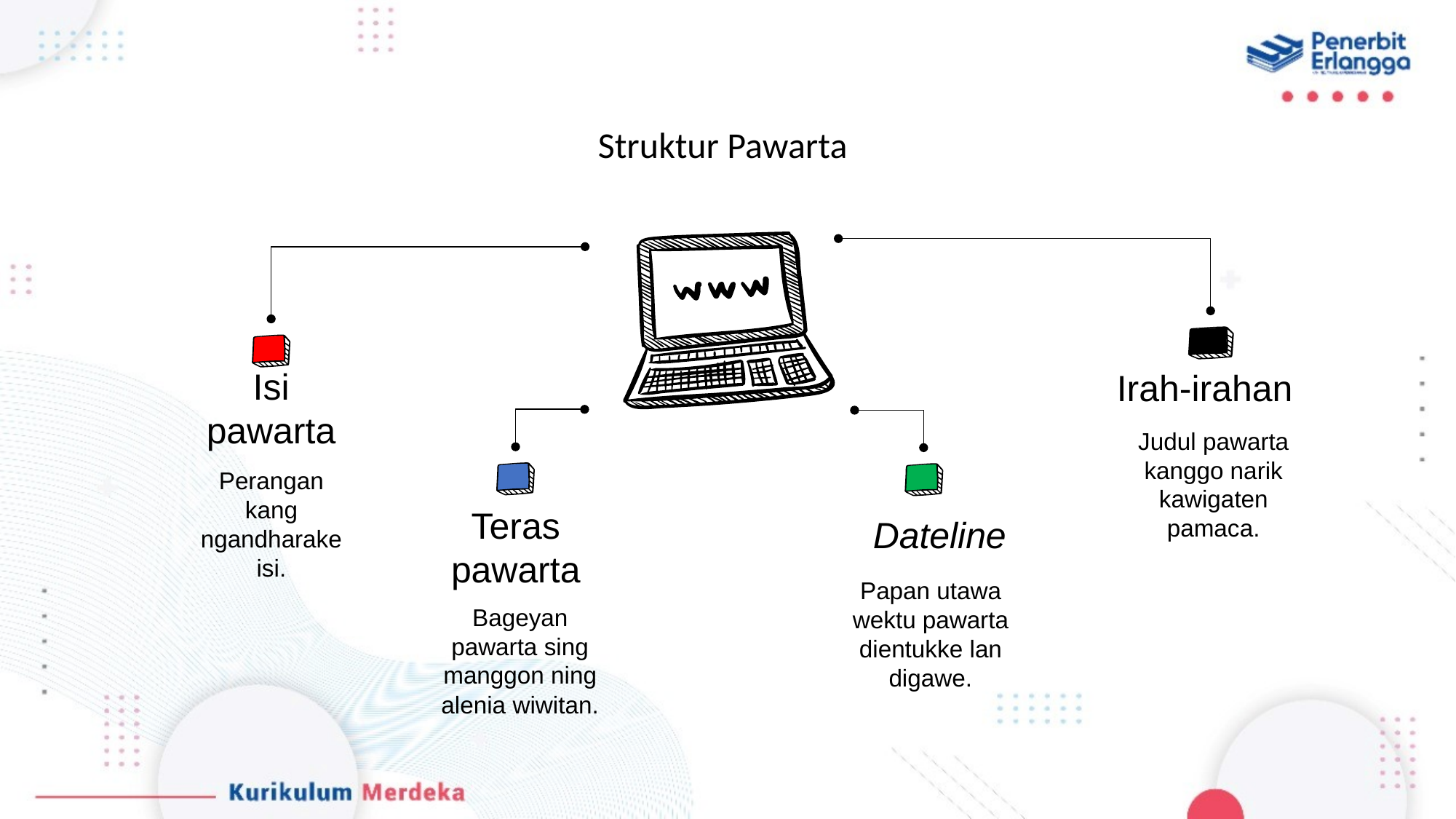

Struktur Pawarta

Irah-irahan
Judul pawarta kanggo narik kawigaten pamaca.

Isi pawarta
Perangan kang ngandharake isi.

Teras pawarta
Bageyan pawarta sing manggon ning alenia wiwitan.

Dateline
Papan utawa wektu pawarta dientukke lan digawe.